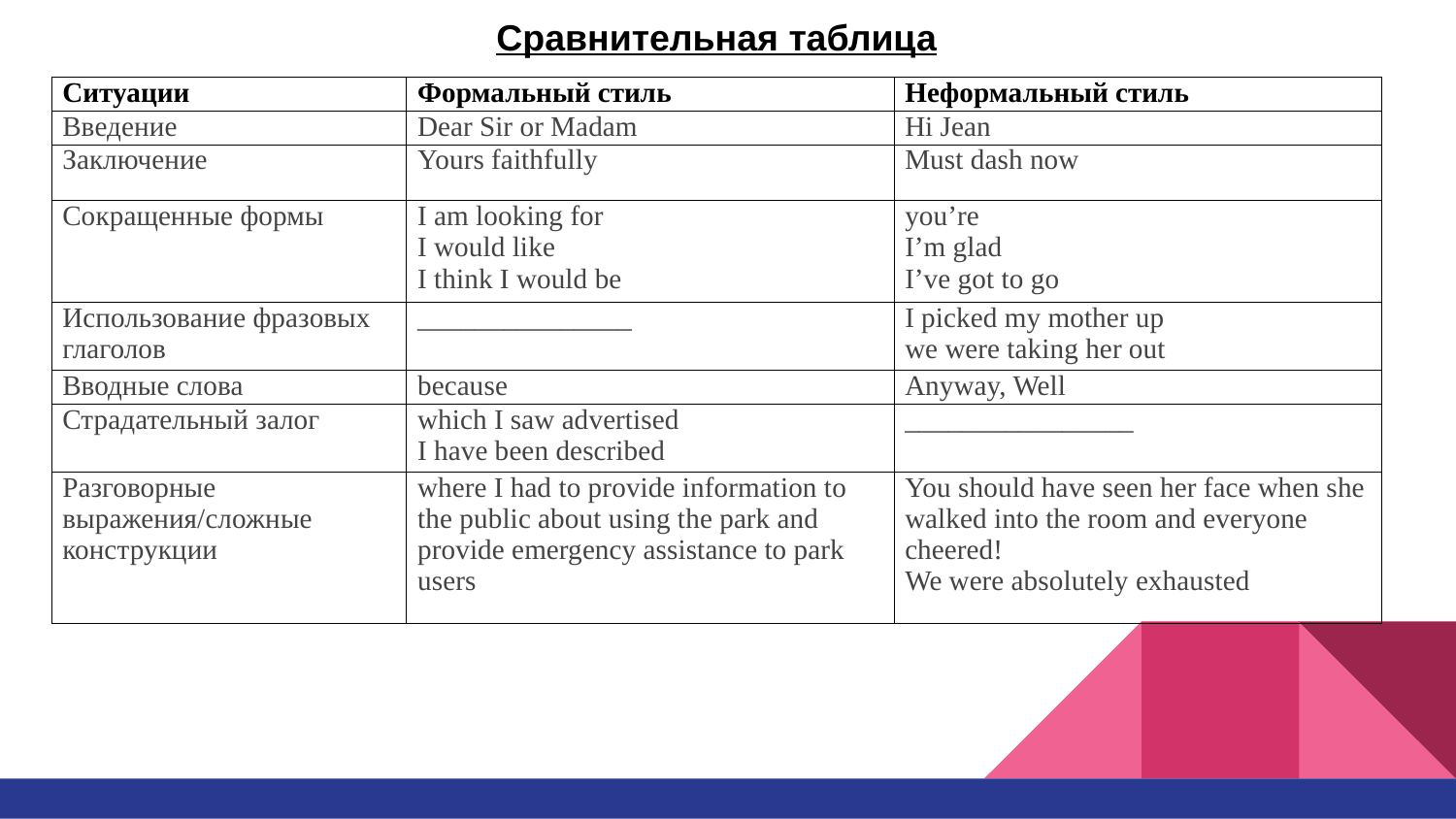

Сравнительная таблица
| Ситуации | Формальный стиль | Неформальный стиль |
| --- | --- | --- |
| Введение | Dear Sir or Madam | Hi Jean |
| Заключение | Yours faithfully | Must dash now |
| Сокращенные формы | I am looking for I would like I think I would be | you’re I’m glad I’ve got to go |
| Использование фразовых глаголов | \_\_\_\_\_\_\_\_\_\_\_\_\_\_\_ | I picked my mother up we were taking her out |
| Вводные слова | because | Anyway, Well |
| Страдательный залог | which I saw advertised I have been described | \_\_\_\_\_\_\_\_\_\_\_\_\_\_\_\_ |
| Разговорные выражения/сложные конструкции | where I had to provide information to the public about using the park and provide emergency assistance to park users | You should have seen her face when she walked into the room and everyone cheered! We were absolutely exhausted |